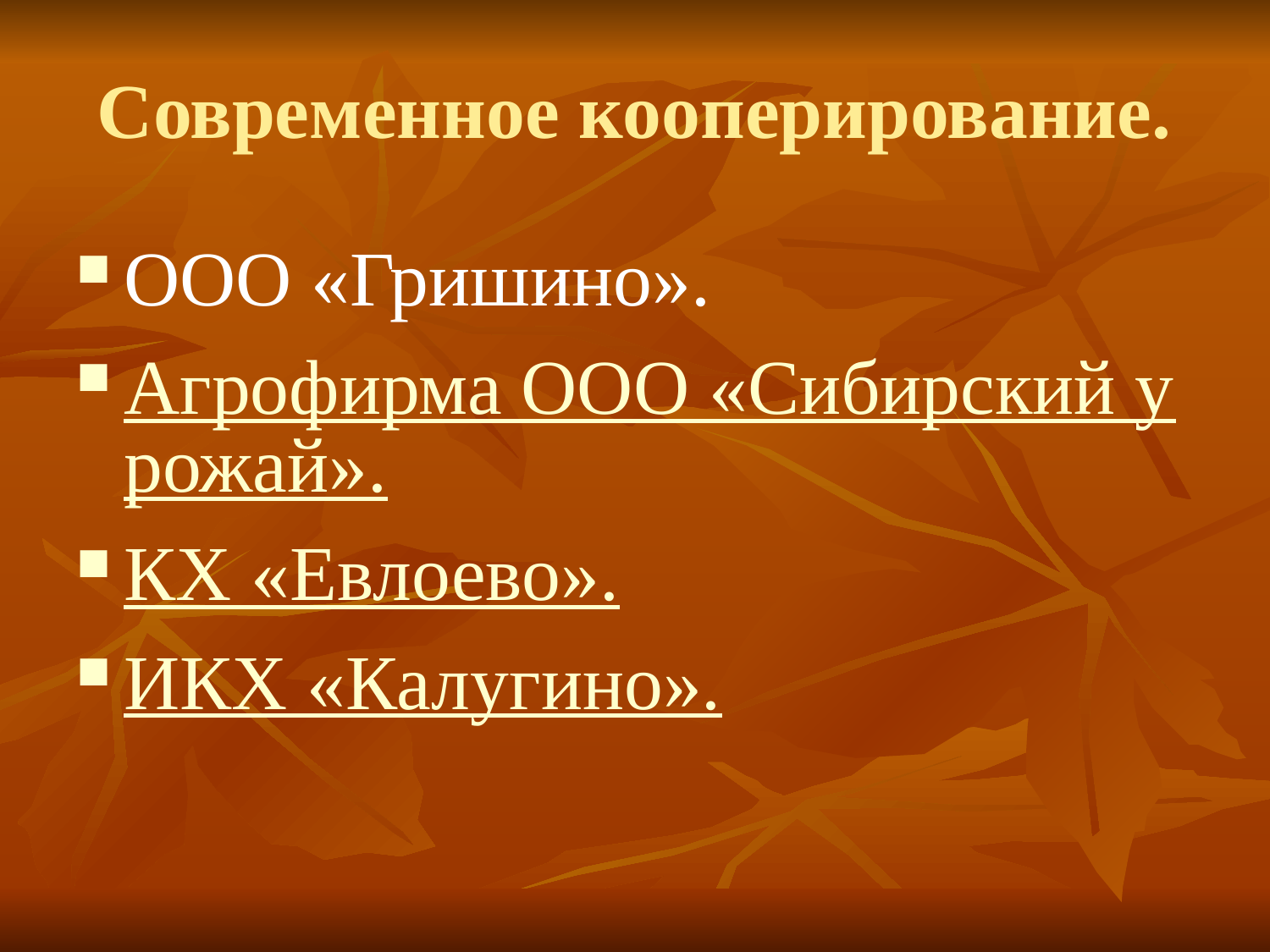

# Современное кооперирование.
ООО «Гришино».
Агрофирма ООО «Сибирский урожай».
КХ «Евлоево».
ИКХ «Калугино».